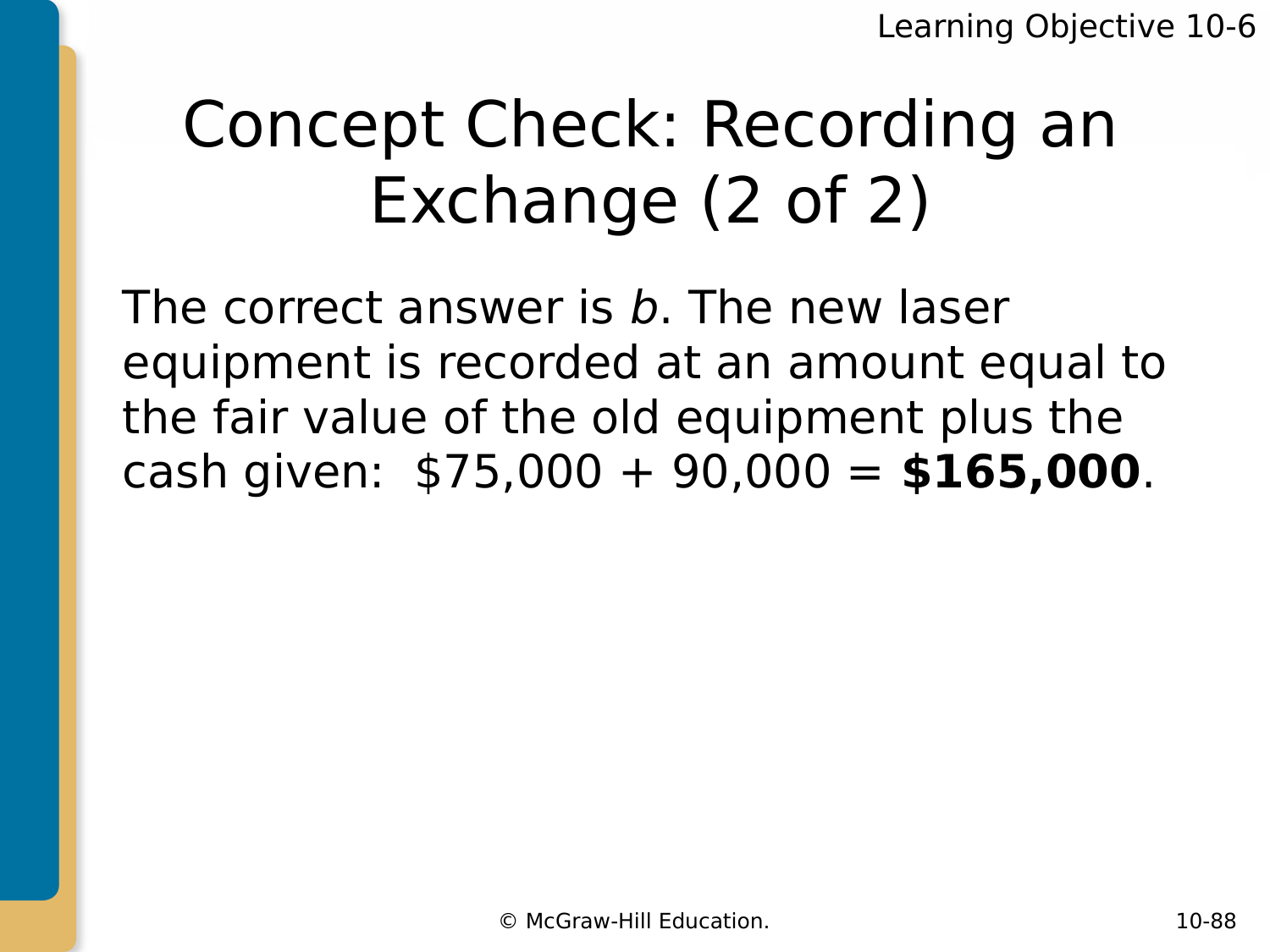

Learning Objective 10-6
# Concept Check: Recording an Exchange (2 of 2)
The correct answer is b. The new laser equipment is recorded at an amount equal to the fair value of the old equipment plus the cash given:  $75,000 + 90,000 = $165,000.